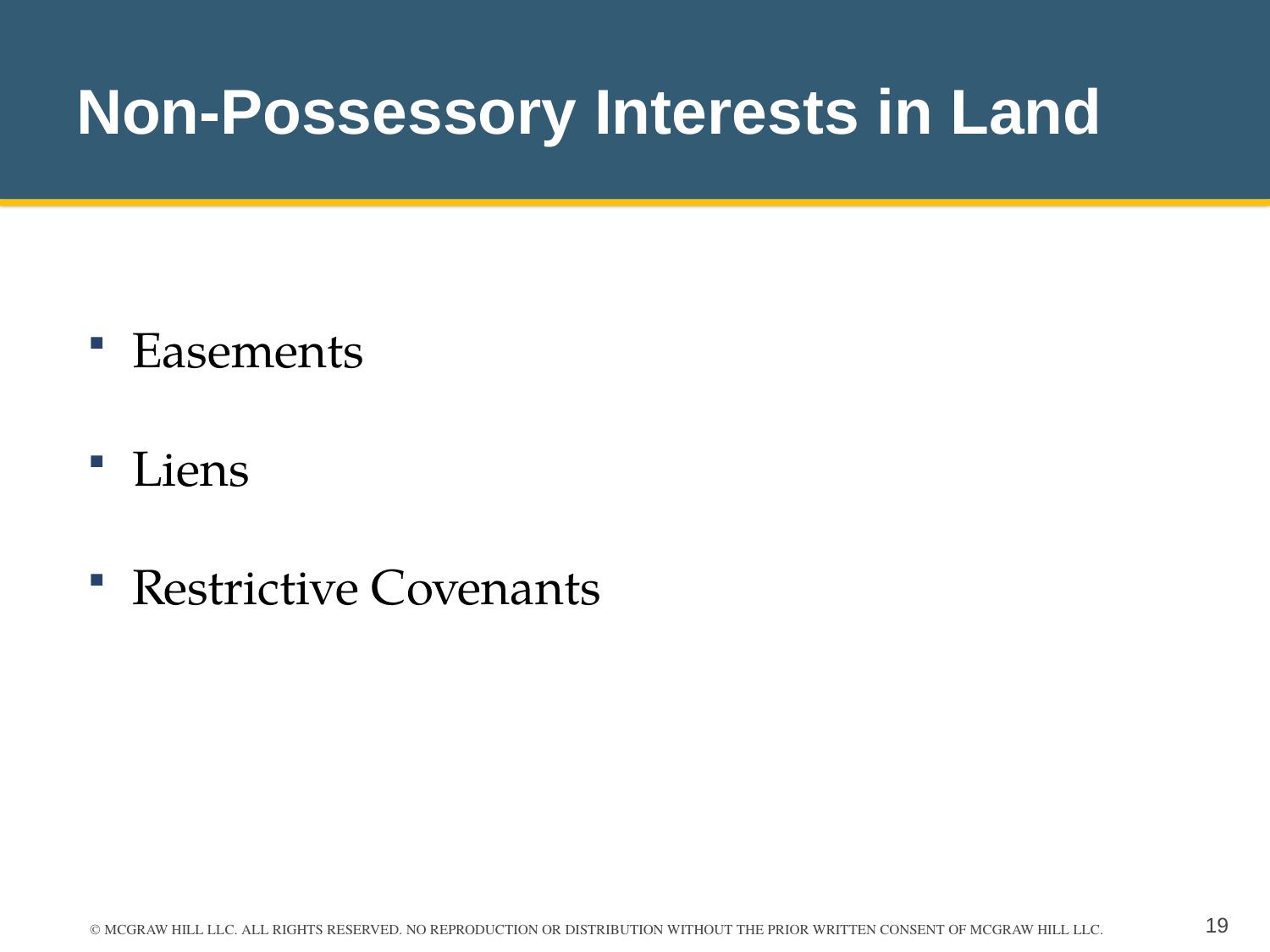

# Non-Possessory Interests in Land
Easements
Liens
Restrictive Covenants
© MCGRAW HILL LLC. ALL RIGHTS RESERVED. NO REPRODUCTION OR DISTRIBUTION WITHOUT THE PRIOR WRITTEN CONSENT OF MCGRAW HILL LLC.
19